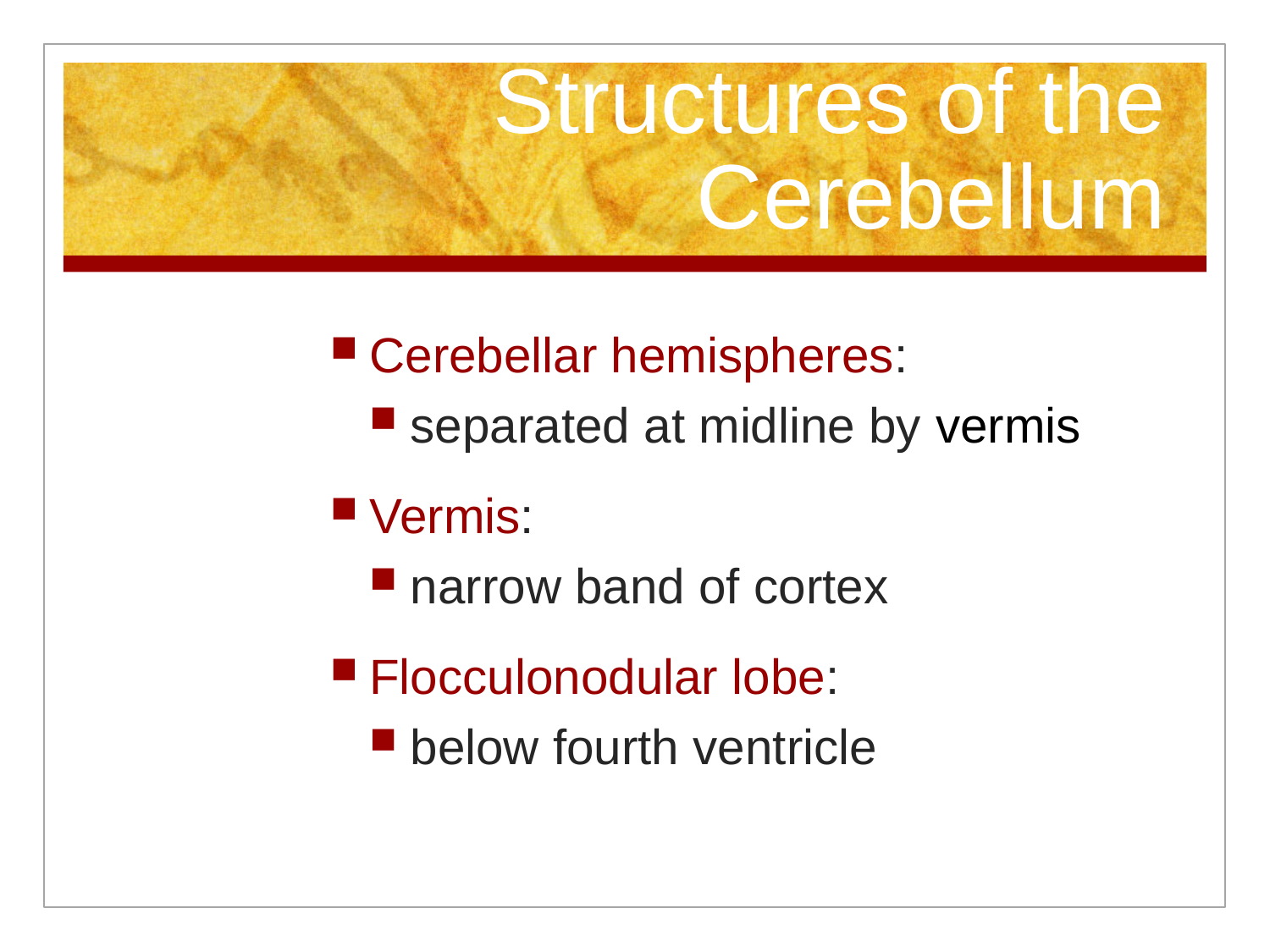

# Structures of the Cerebellum
Cerebellar hemispheres:
separated at midline by vermis
Vermis:
narrow band of cortex
Flocculonodular lobe:
below fourth ventricle